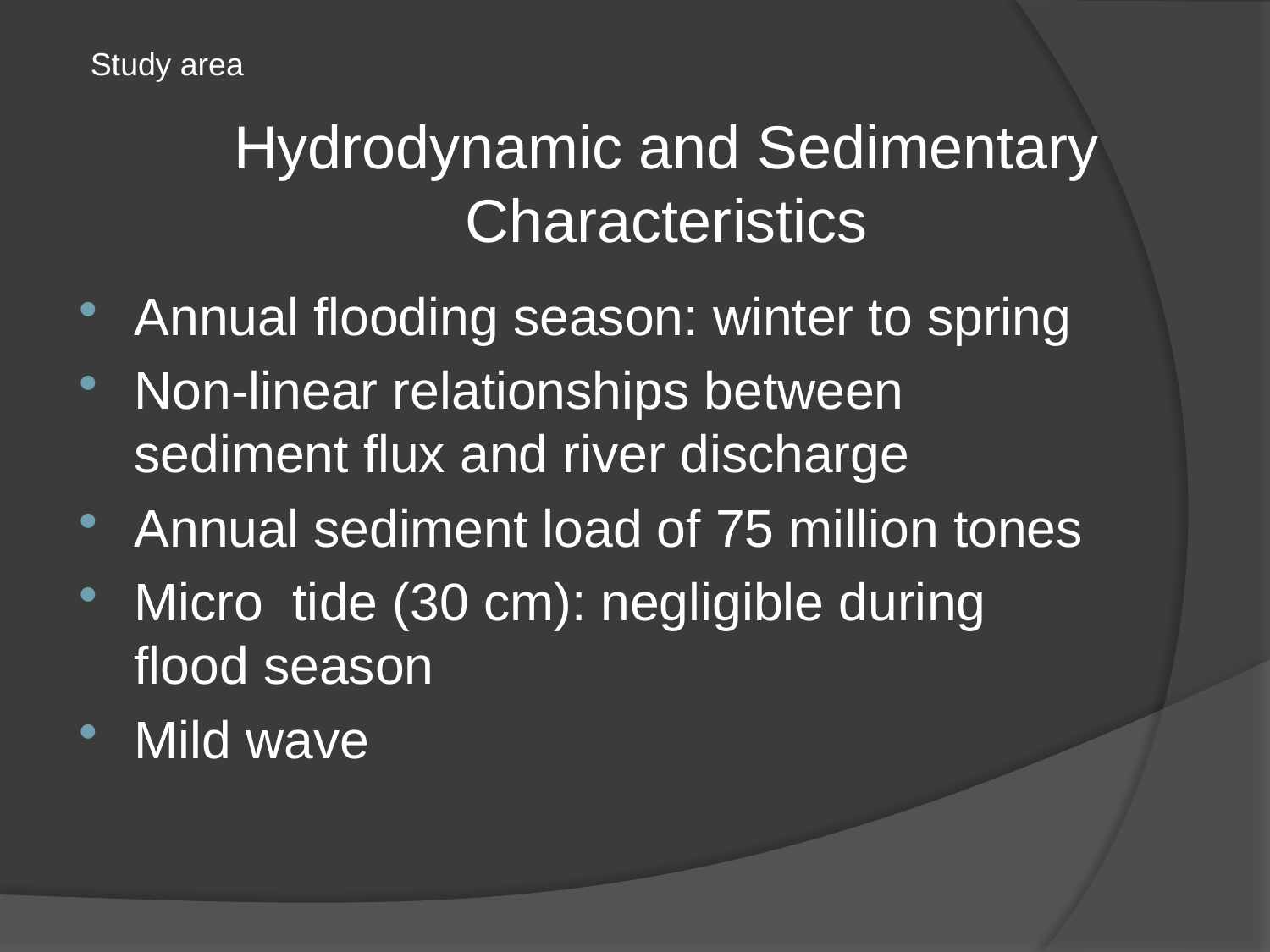

Study area
# Hydrodynamic and Sedimentary Characteristics
Annual flooding season: winter to spring
Non-linear relationships between sediment flux and river discharge
Annual sediment load of 75 million tones
Micro  tide (30 cm): negligible during flood season
Mild wave